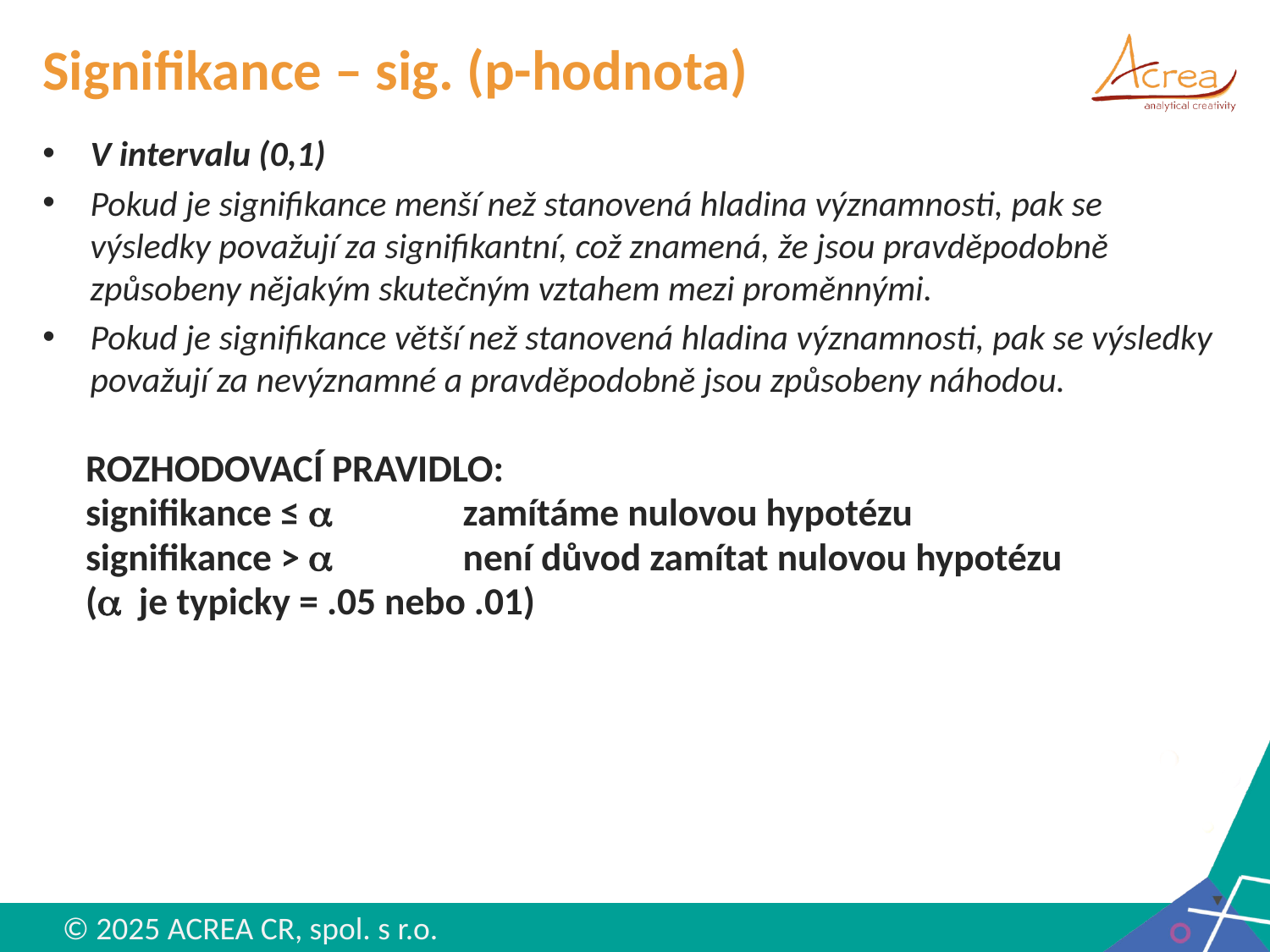

# Signifikance – sig. (p-hodnota)
V intervalu (0,1)
Pokud je signifikance menší než stanovená hladina významnosti, pak se výsledky považují za signifikantní, což znamená, že jsou pravděpodobně způsobeny nějakým skutečným vztahem mezi proměnnými.
Pokud je signifikance větší než stanovená hladina významnosti, pak se výsledky považují za nevýznamné a pravděpodobně jsou způsobeny náhodou.
	ROZHODOVACÍ PRAVIDLO:
		signifikance ≤ α  	zamítáme nulovou hypotézu
   		signifikance > α  	není důvod zamítat nulovou hypotézu
		(α  je typicky = .05 nebo .01)